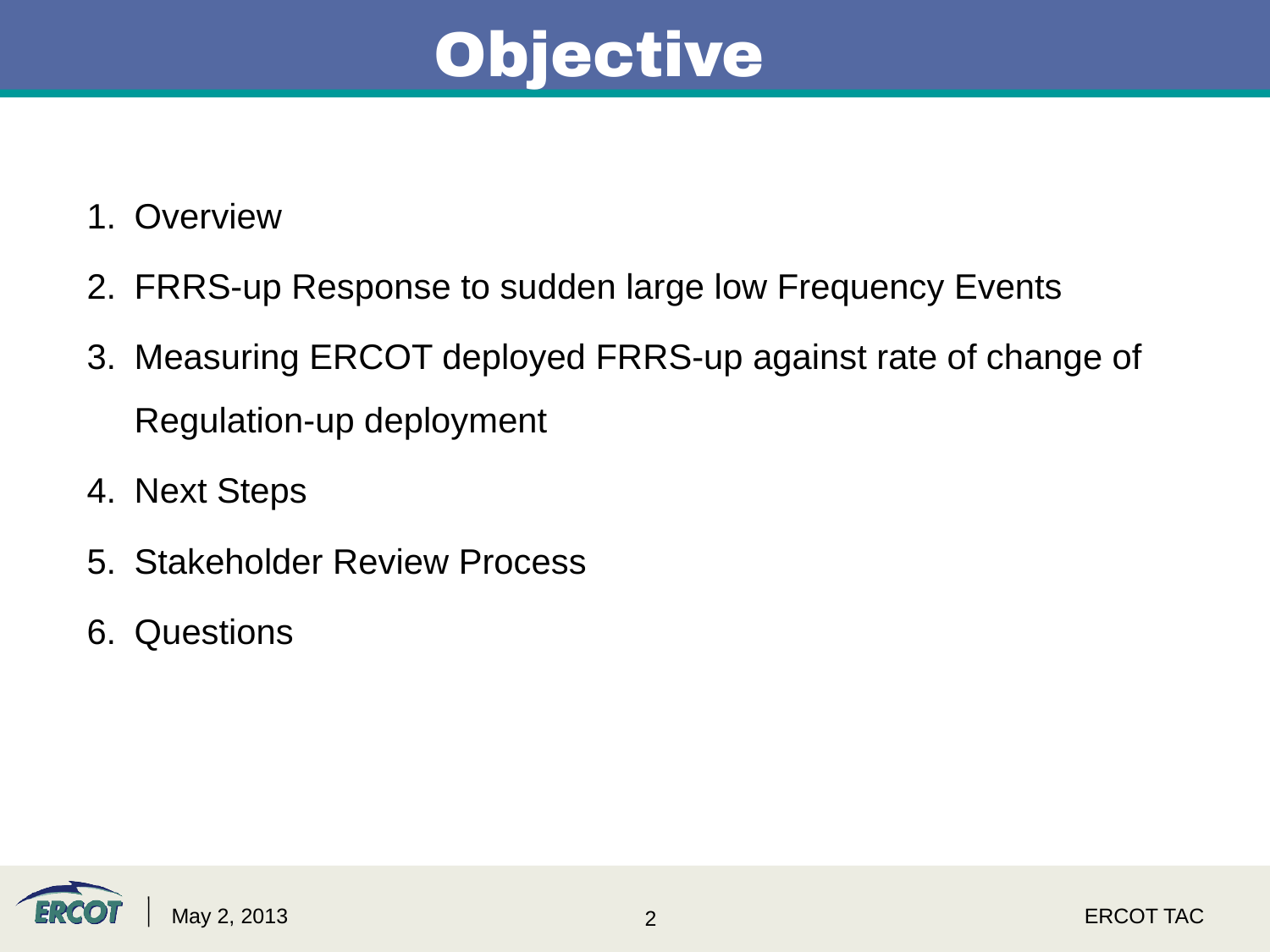

# Objective

Overview
FRRS-up Response to sudden large low Frequency Events
Measuring ERCOT deployed FRRS-up against rate of change of Regulation-up deployment
Next Steps
Stakeholder Review Process
Questions

May 2, 2013
ERCOT TAC